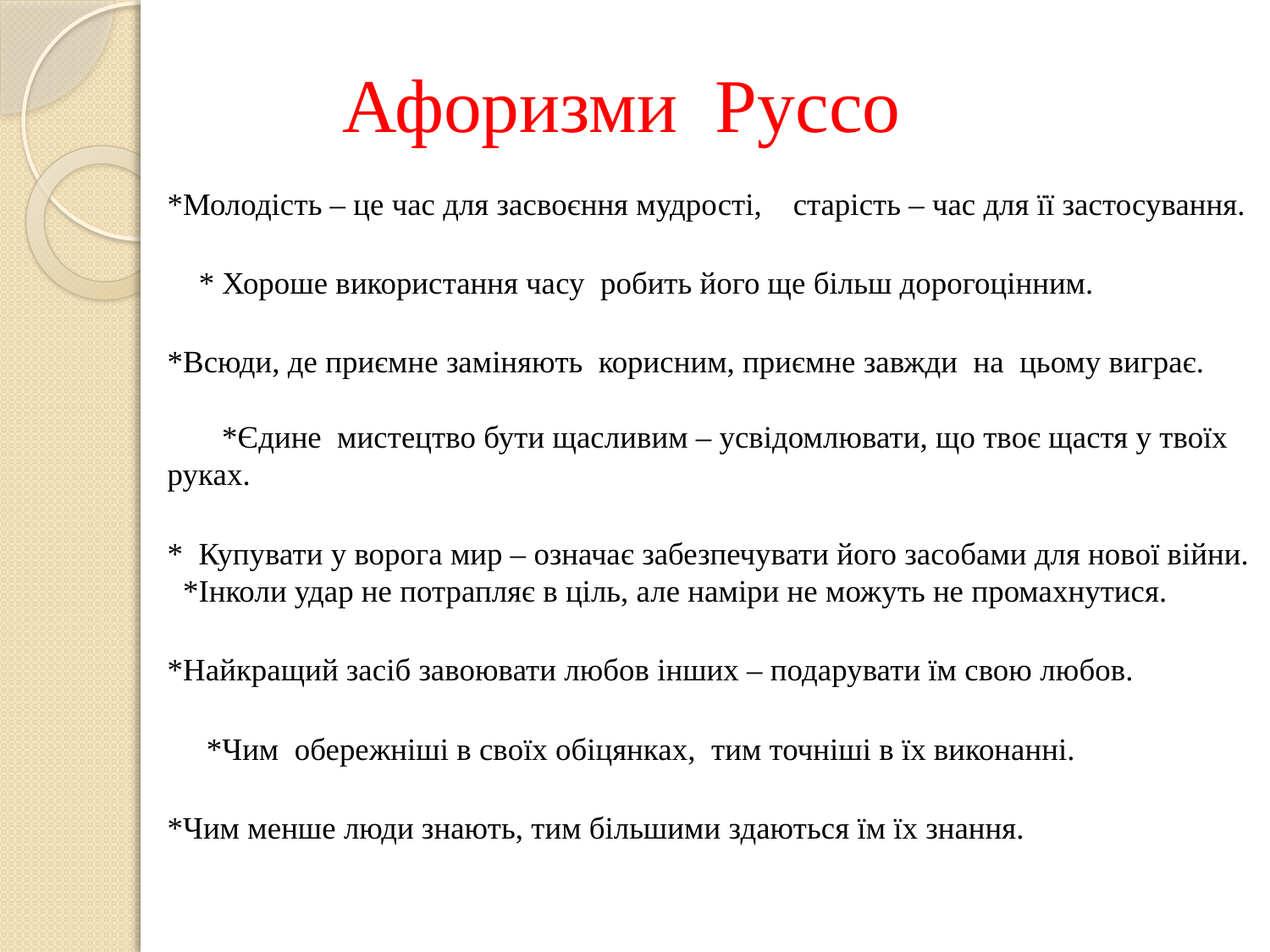

# Афоризми  Руссо

*Молодість – це час для засвоєння мудрості,    старість – час для її застосування.
    * Хороше використання часу  робить його ще більш дорогоцінним.
*Всюди, де приємне заміняють  корисним, приємне завжди  на  цьому виграє.
       *Єдине  мистецтво бути щасливим – усвідомлювати, що твоє щастя у твоїх руках.
*  Купувати у ворога мир – означає забезпечувати його засобами для нової війни.
  *Інколи удар не потрапляє в ціль, але наміри не можуть не промахнутися.
*Найкращий засіб завоювати любов інших – подарувати їм свою любов.
     *Чим  обережніші в своїх обіцянках,  тим точніші в їх виконанні.
*Чим менше люди знають, тим більшими здаються їм їх знання.